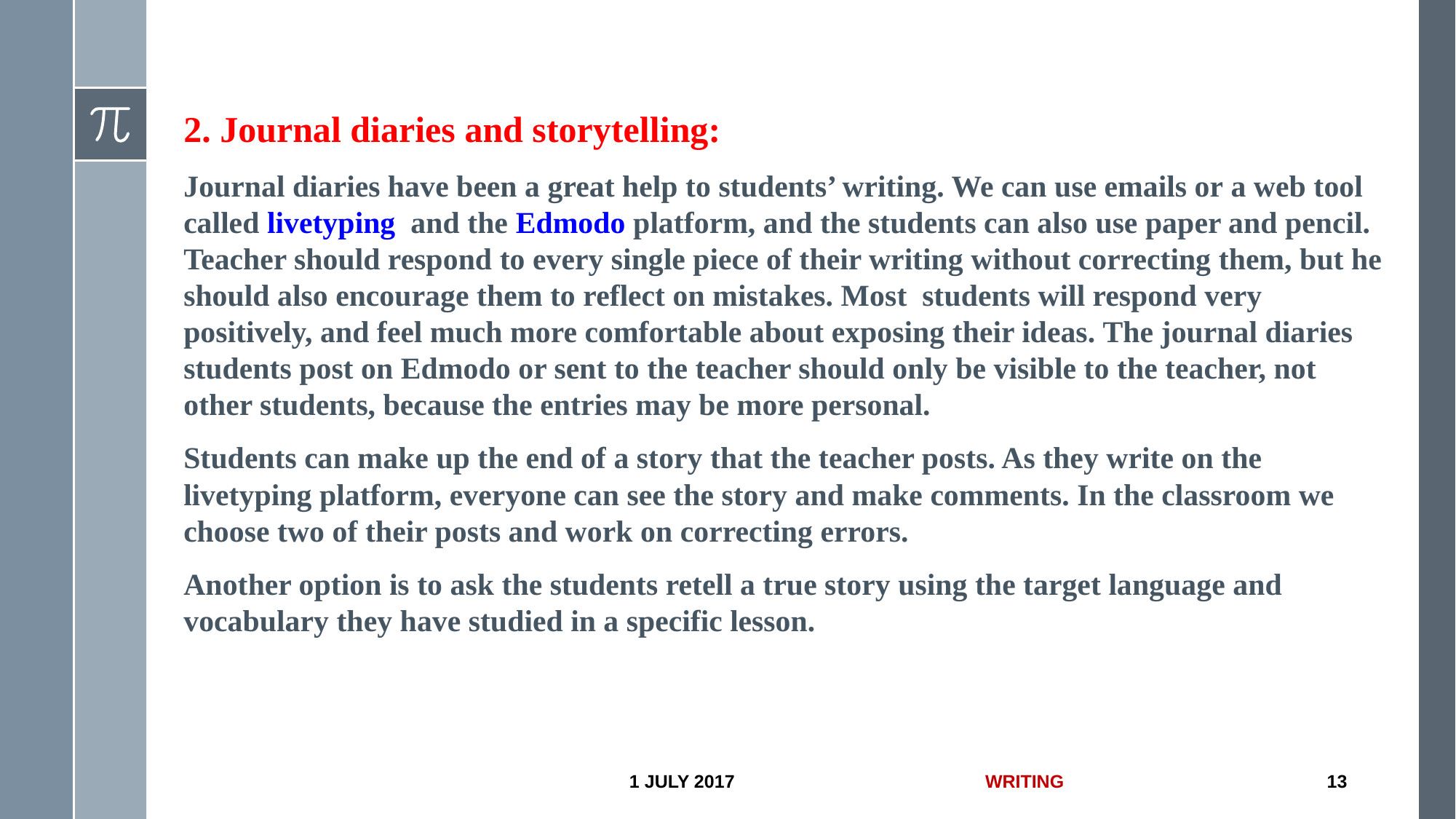

2. Journal diaries and storytelling:
Journal diaries have been a great help to students’ writing. We can use emails or a web tool called livetyping  and the Edmodo platform, and the students can also use paper and pencil. Teacher should respond to every single piece of their writing without correcting them, but he should also encourage them to reflect on mistakes. Most  students will respond very positively, and feel much more comfortable about exposing their ideas. The journal diaries students post on Edmodo or sent to the teacher should only be visible to the teacher, not other students, because the entries may be more personal.
Students can make up the end of a story that the teacher posts. As they write on the livetyping platform, everyone can see the story and make comments. In the classroom we choose two of their posts and work on correcting errors.
Another option is to ask the students retell a true story using the target language and vocabulary they have studied in a specific lesson.

1 July 2017
Writing
13